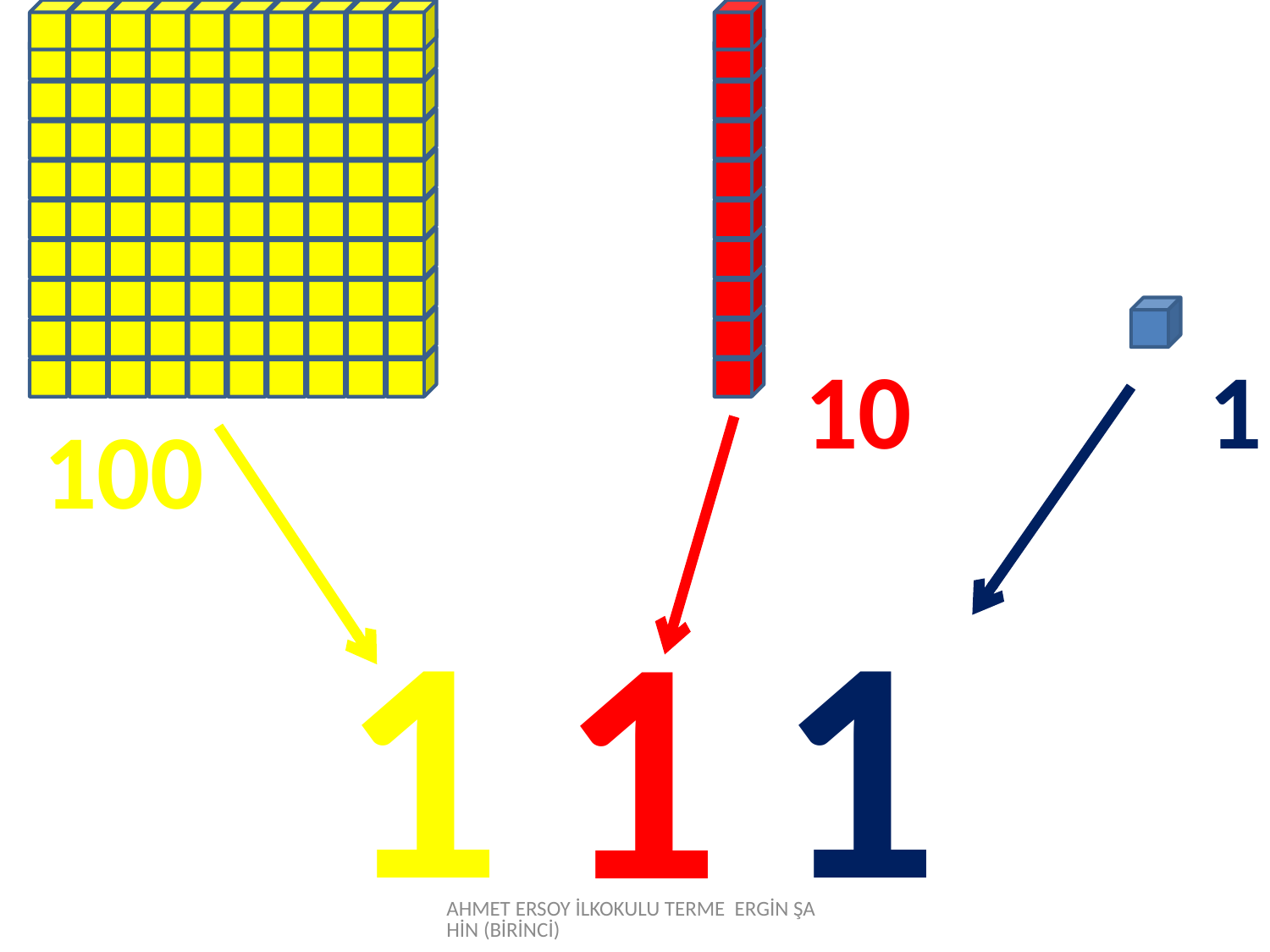

10

1
100
1
1
1
AHMET ERSOY İLKOKULU TERME  ERGİN ŞAHİN (BİRİNCİ)